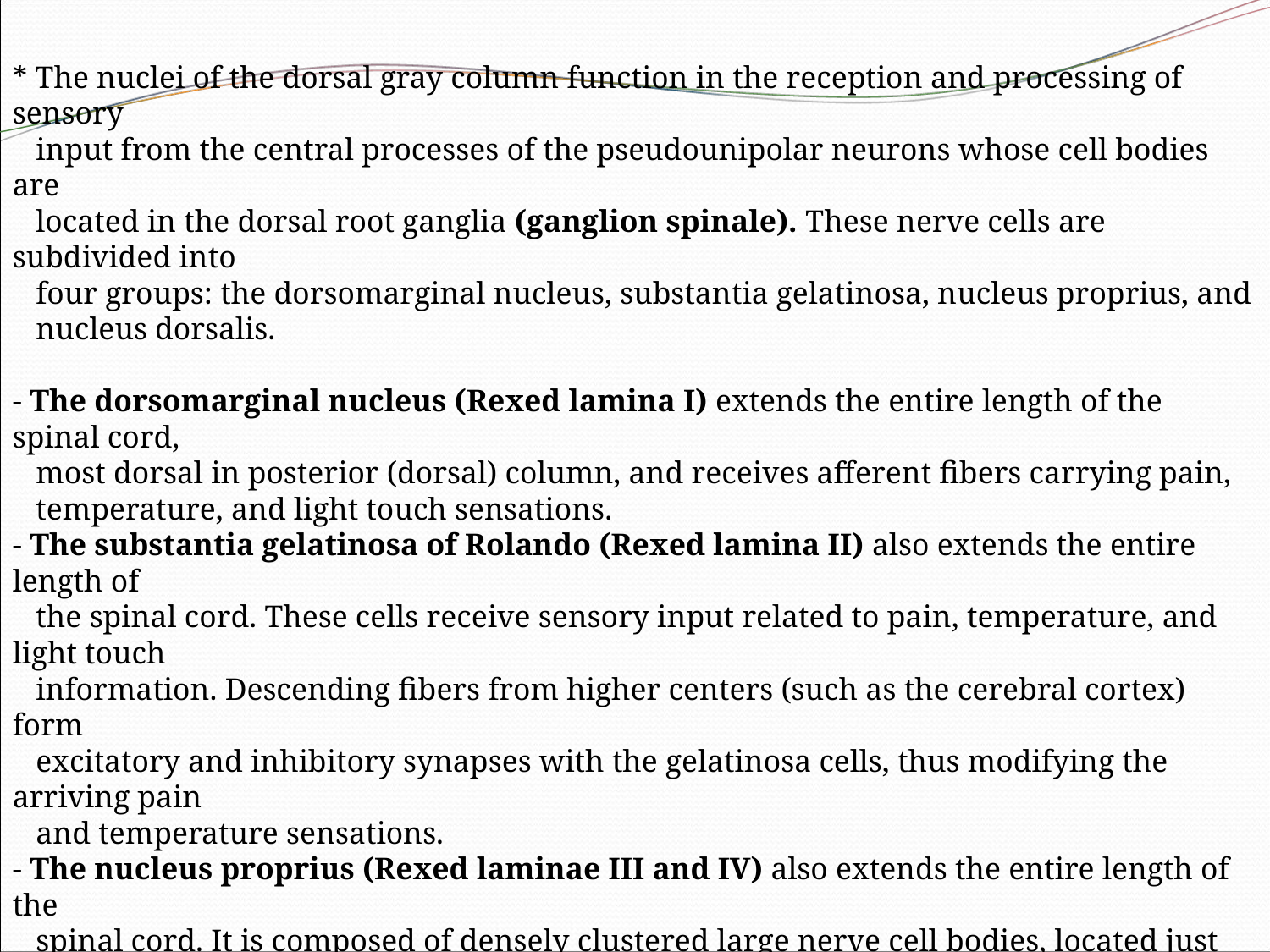

* The nuclei of the dorsal gray column function in the reception and processing of sensory
   input from the central processes of the pseudounipolar neurons whose cell bodies are
   located in the dorsal root ganglia (ganglion spinale). These nerve cells are subdivided into
   four groups: the dorsomarginal nucleus, substantia gelatinosa, nucleus proprius, and
   nucleus dorsalis.
- The dorsomarginal nucleus (Rexed lamina I) extends the entire length of the spinal cord,
   most dorsal in posterior (dorsal) column, and receives afferent fibers carrying pain,
   temperature, and light touch sensations.
- The substantia gelatinosa of Rolando (Rexed lamina II) also extends the entire length of
   the spinal cord. These cells receive sensory input related to pain, temperature, and light touch
   information. Descending fibers from higher centers (such as the cerebral cortex) form
   excitatory and inhibitory synapses with the gelatinosa cells, thus modifying the arriving pain
   and temperature sensations.
- The nucleus proprius (Rexed laminae III and IV) also extends the entire length of the
   spinal cord. It is composed of densely clustered large nerve cell bodies, located just ventral to
   the substantia gelatinosa and receives the central processes of the majority neurons of ganglion
   spinale. The nucleus proprius receives pain, light touch, and temperature sensations.
- Rexed lamina V (neck of the dorsal horn). It is less cellular and houses thicker bundles of
   nerve fibers than most other of the laminae and its lateral aspect is referred to as the formatio
   reticularis.
- Rexed lamina VI (base of the dorsal horn) is responsible for the removal of those regions of
  the extremities from harm’s way that are exposed to painful stimuli. This lamina is not present
   throughout the entire length of the spinal cord.